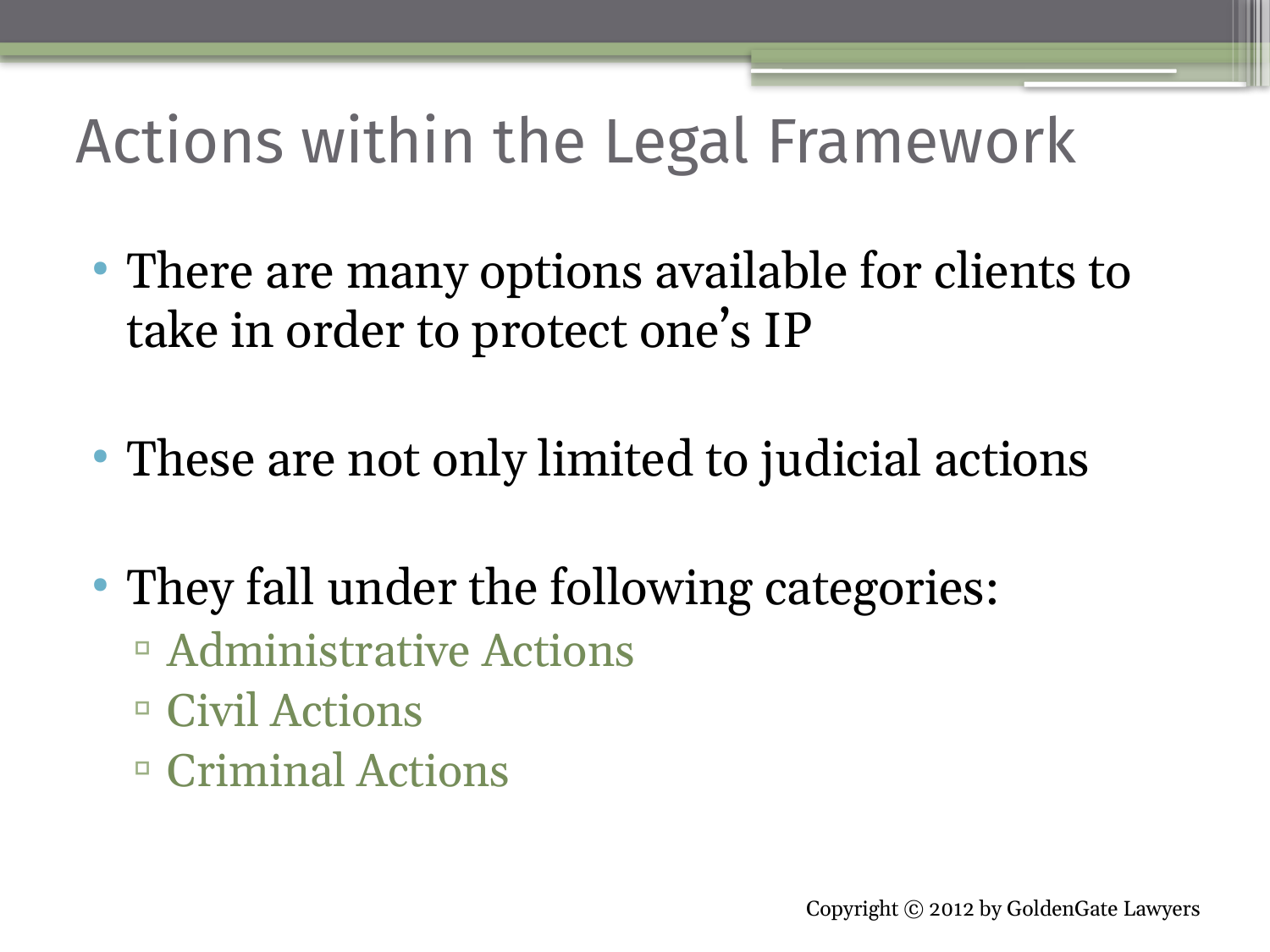

# Actions within the Legal Framework
There are many options available for clients to take in order to protect one’s IP

These are not only limited to judicial actions

They fall under the following categories:
Administrative Actions
Civil Actions
Criminal Actions
Copyright © 2012 by GoldenGate Lawyers